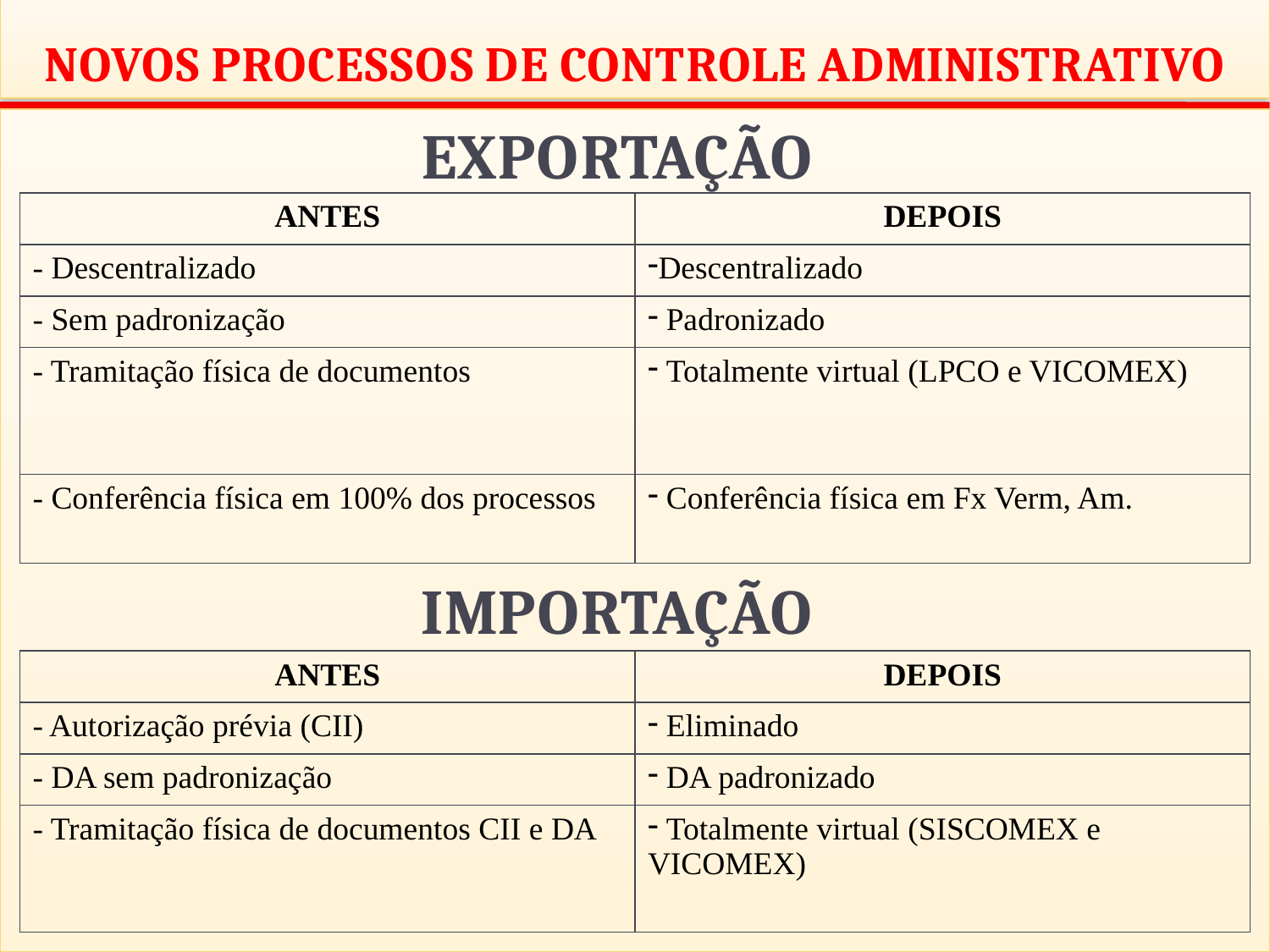

NOVOS PROCESSOS DE CONTROLE ADMINISTRATIVO

EXPORTAÇÃO
| ANTES | DEPOIS |
| --- | --- |
| - Descentralizado | Descentralizado |
| - Sem padronização | Padronizado |
| - Tramitação física de documentos | Totalmente virtual (LPCO e VICOMEX) |
| - Conferência física em 100% dos processos | Conferência física em Fx Verm, Am. |
IMPORTAÇÃO
| ANTES | DEPOIS |
| --- | --- |
| - Autorização prévia (CII) | Eliminado |
| - DA sem padronização | DA padronizado |
| - Tramitação física de documentos CII e DA | Totalmente virtual (SISCOMEX e VICOMEX) |